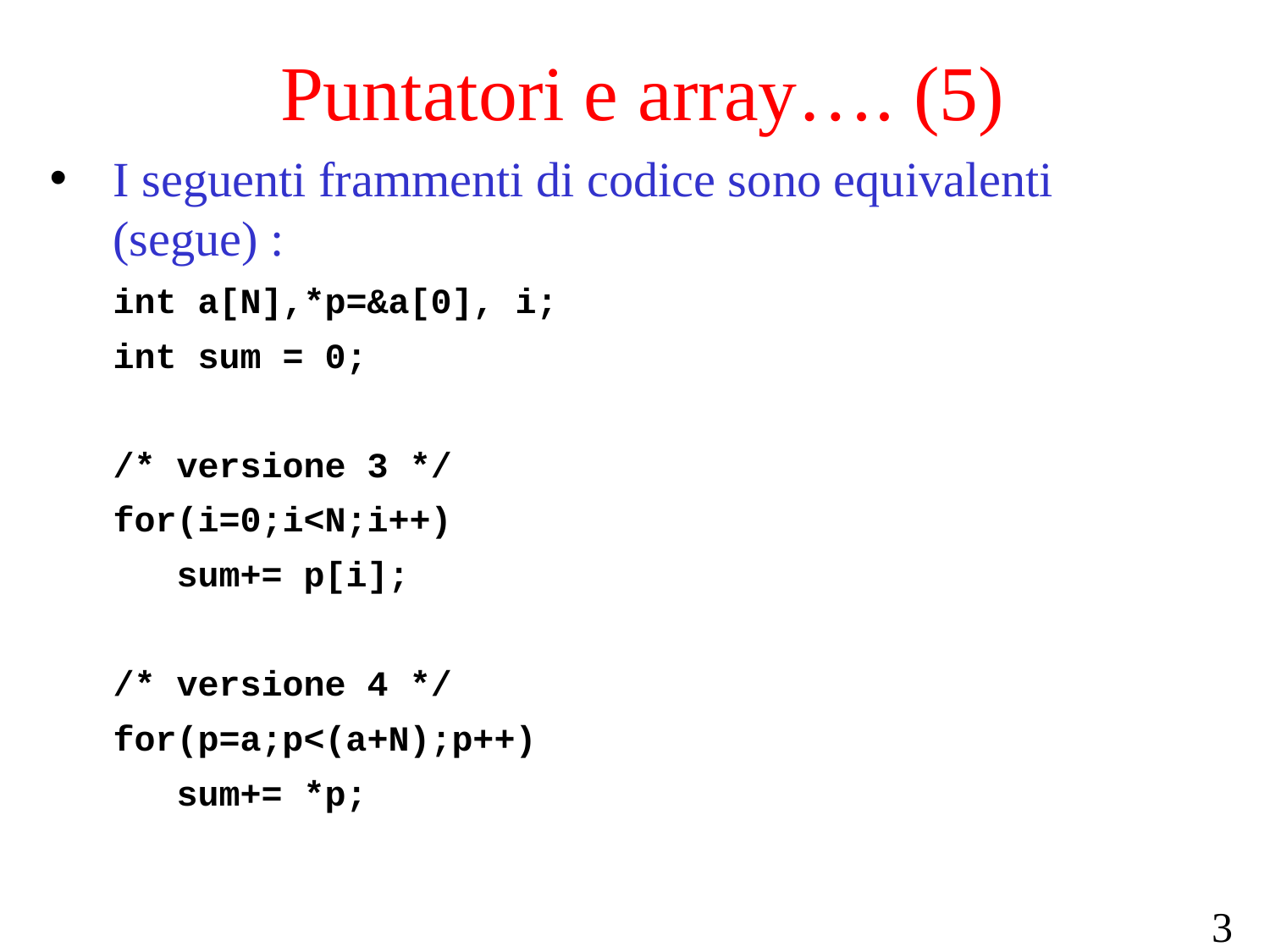

# Puntatori e array…. (5)
I seguenti frammenti di codice sono equivalenti  (segue) :
int a[N],*p=&a[0], i;
int sum = 0;

/* versione 3 */
for(i=0;i<N;i++)
   sum+= p[i];

/* versione 4 */
for(p=a;p<(a+N);p++)
   sum+= *p;

31